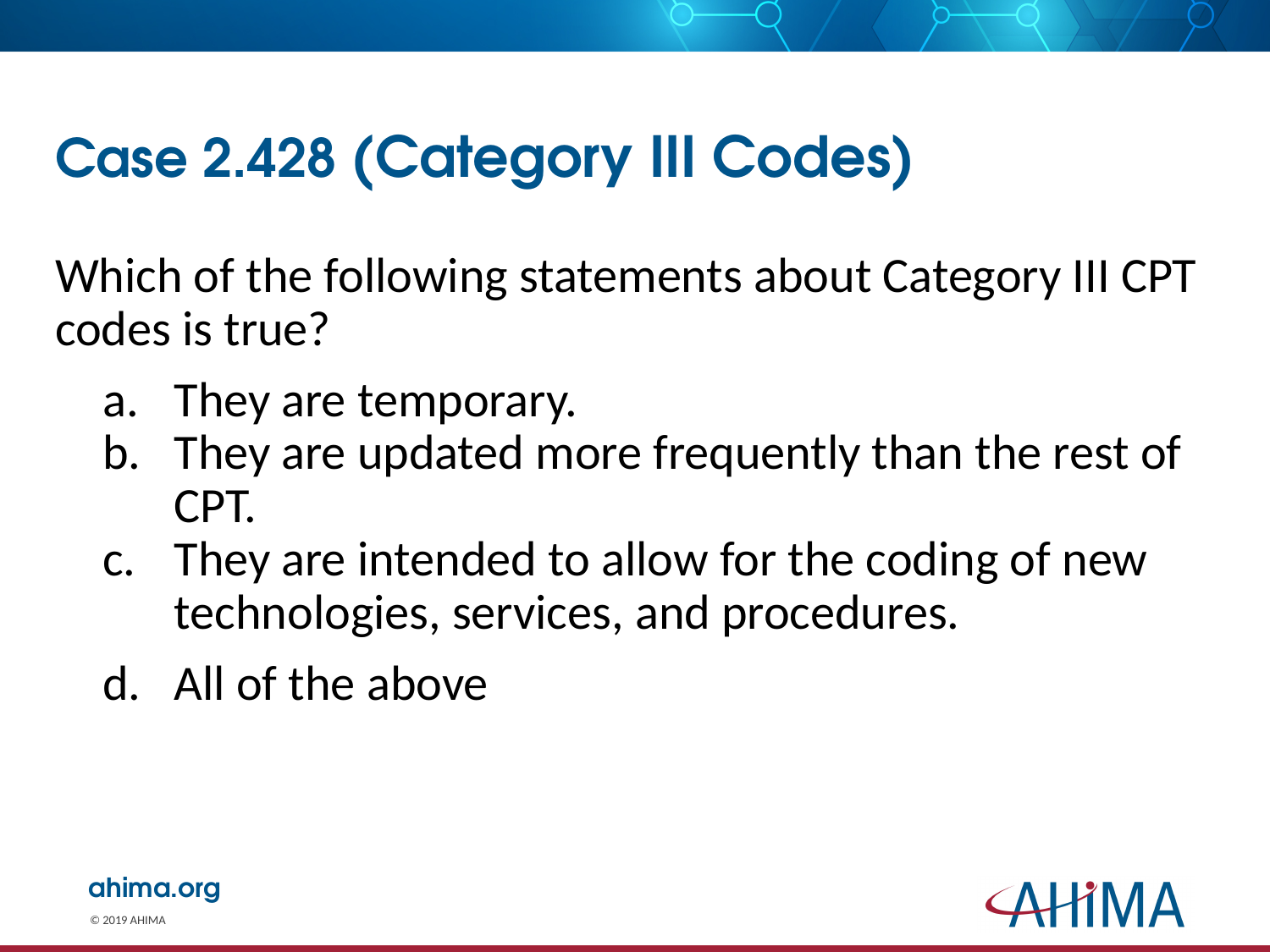

# Case 2.428 (Category III Codes)
Which of the following statements about Category III CPT codes is true?
They are temporary.
They are updated more frequently than the rest of CPT.
They are intended to allow for the coding of new technologies, services, and procedures.
All of the above